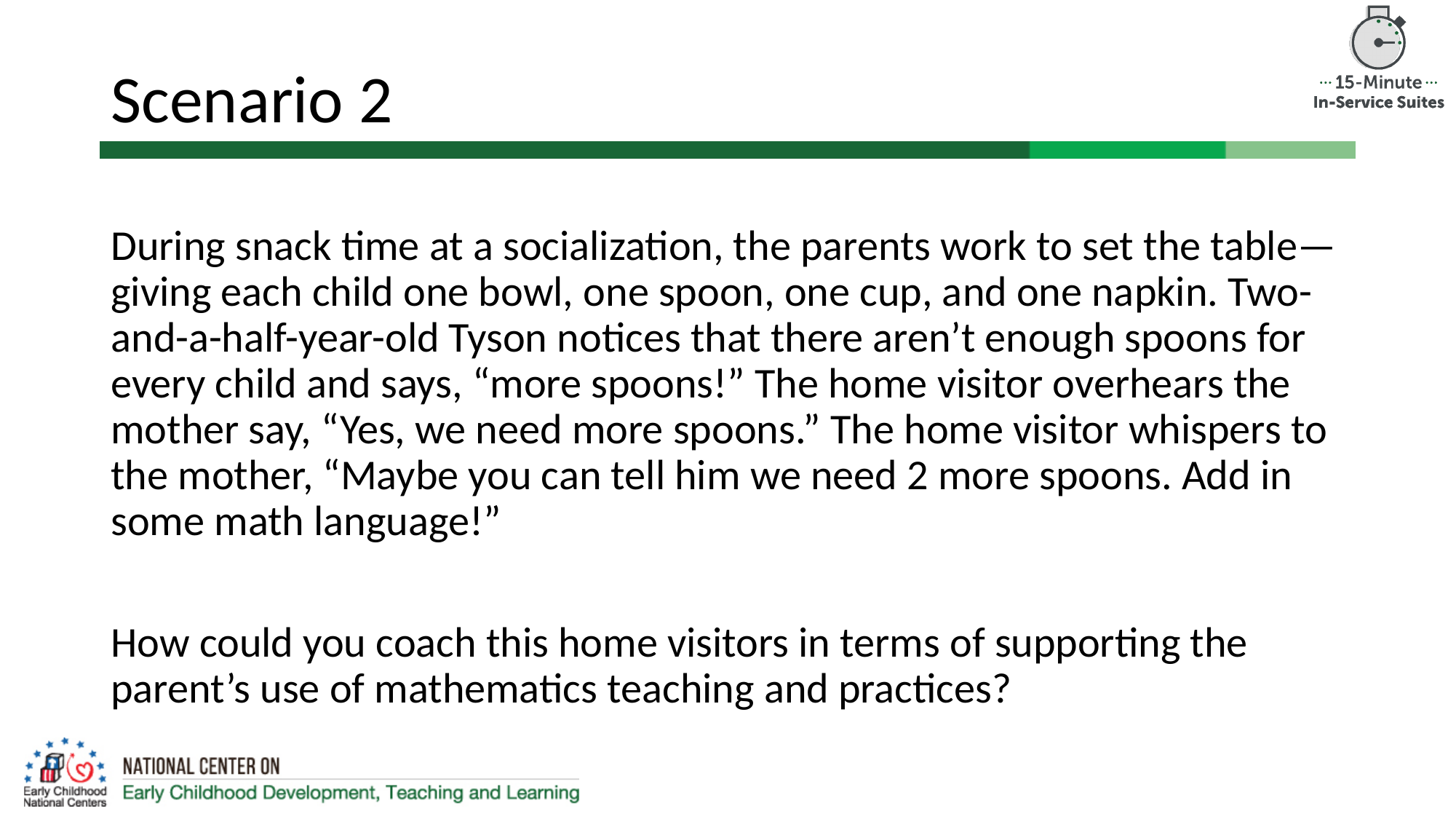

# Scenario 2
During snack time at a socialization, the parents work to set the table—giving each child one bowl, one spoon, one cup, and one napkin. Two-and-a-half-year-old Tyson notices that there aren’t enough spoons for every child and says, “more spoons!” The home visitor overhears the mother say, “Yes, we need more spoons.” The home visitor whispers to the mother, “Maybe you can tell him we need 2 more spoons. Add in some math language!”

How could you coach this home visitors in terms of supporting the parent’s use of mathematics teaching and practices?